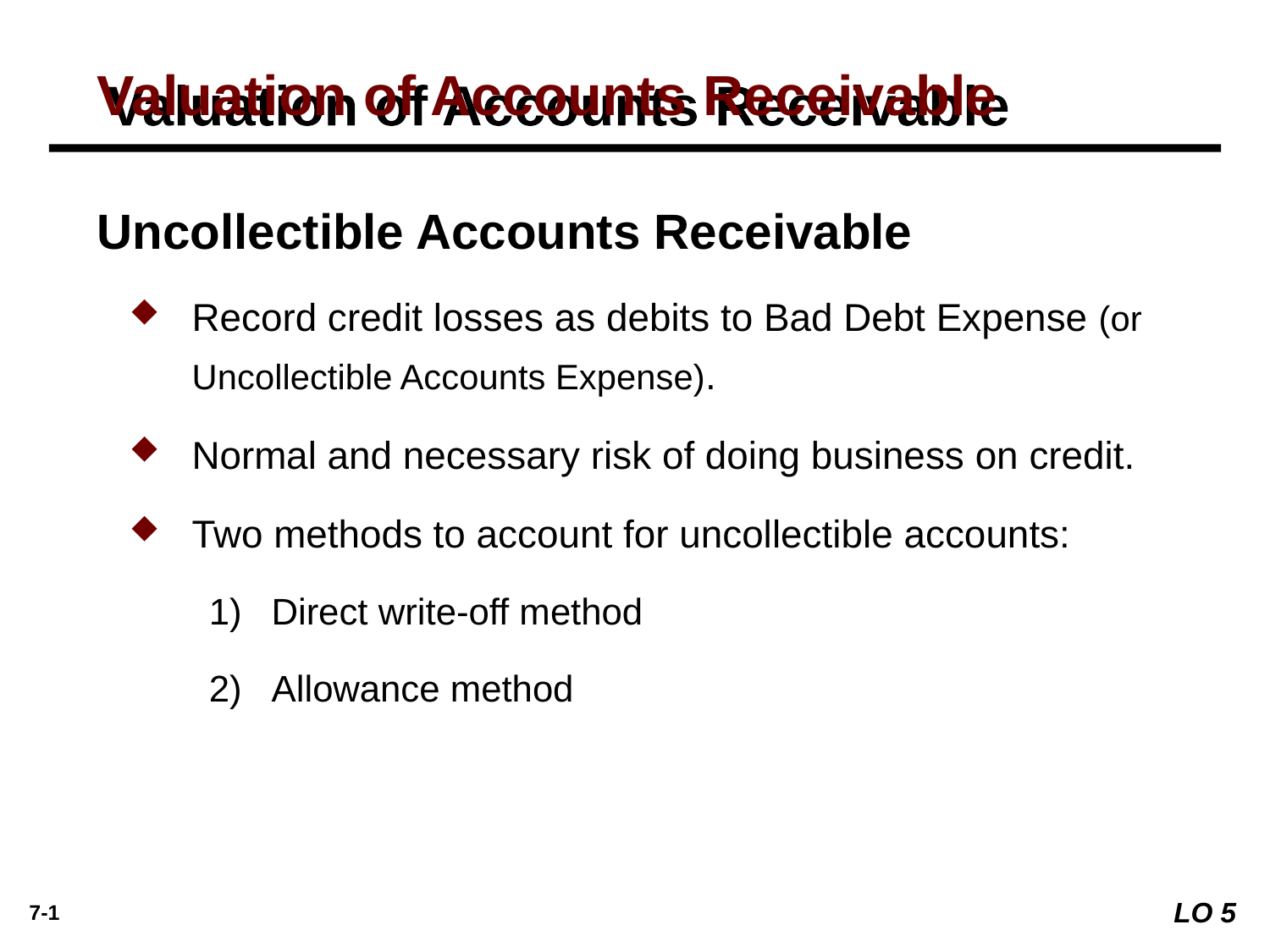

Valuation of Accounts Receivable

Uncollectible Accounts Receivable
Record credit losses as debits to Bad Debt Expense (or Uncollectible Accounts Expense).
Normal and necessary risk of doing business on credit.
Two methods to account for uncollectible accounts:
Direct write-off method
Allowance method
LO 5